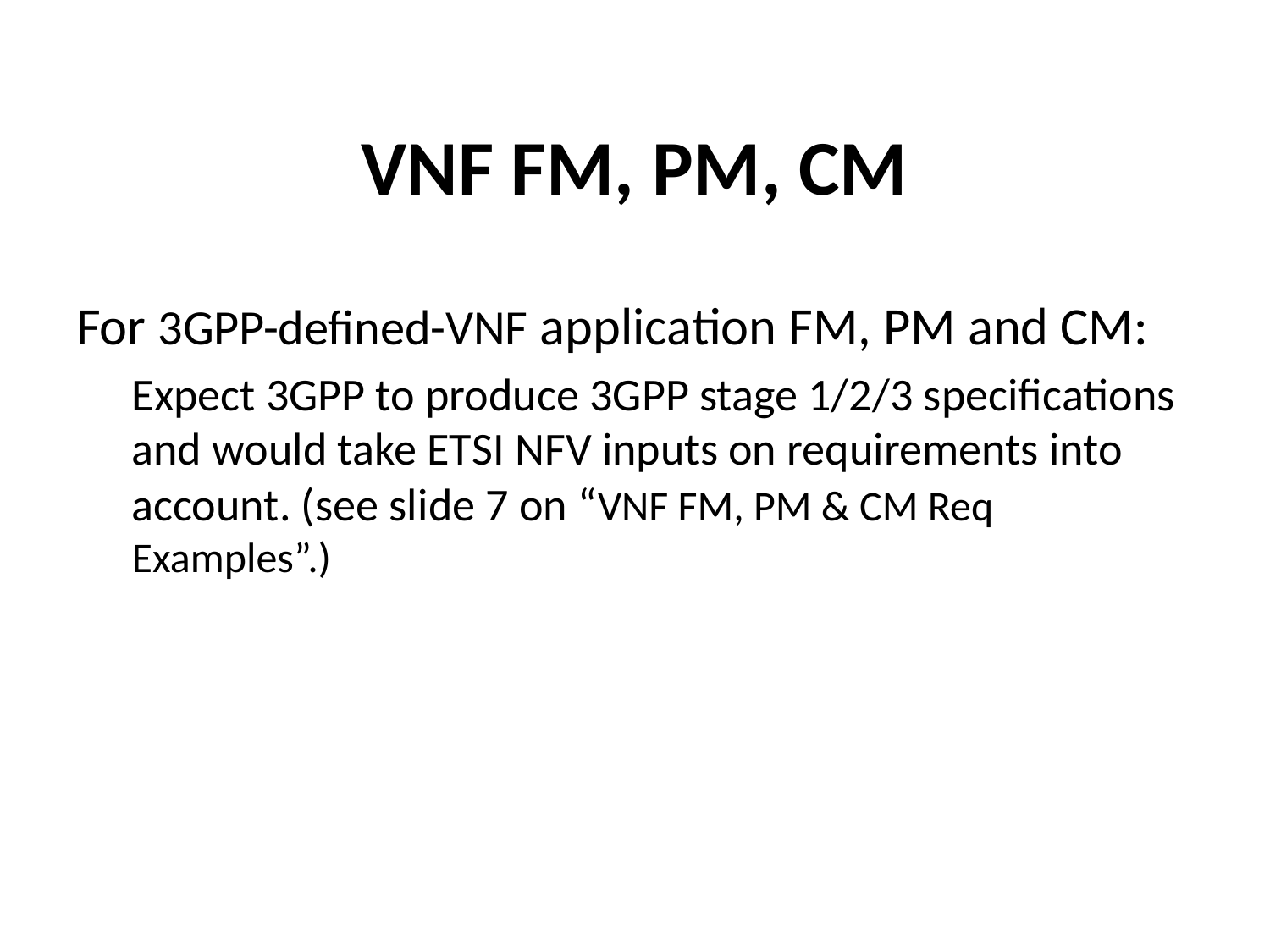

# VNF FM, PM, CM

For 3GPP-defined-VNF application FM, PM and CM:
Expect 3GPP to produce 3GPP stage 1/2/3 specifications and would take ETSI NFV inputs on requirements into account. (see slide 7 on “VNF FM, PM & CM Req Examples”.)